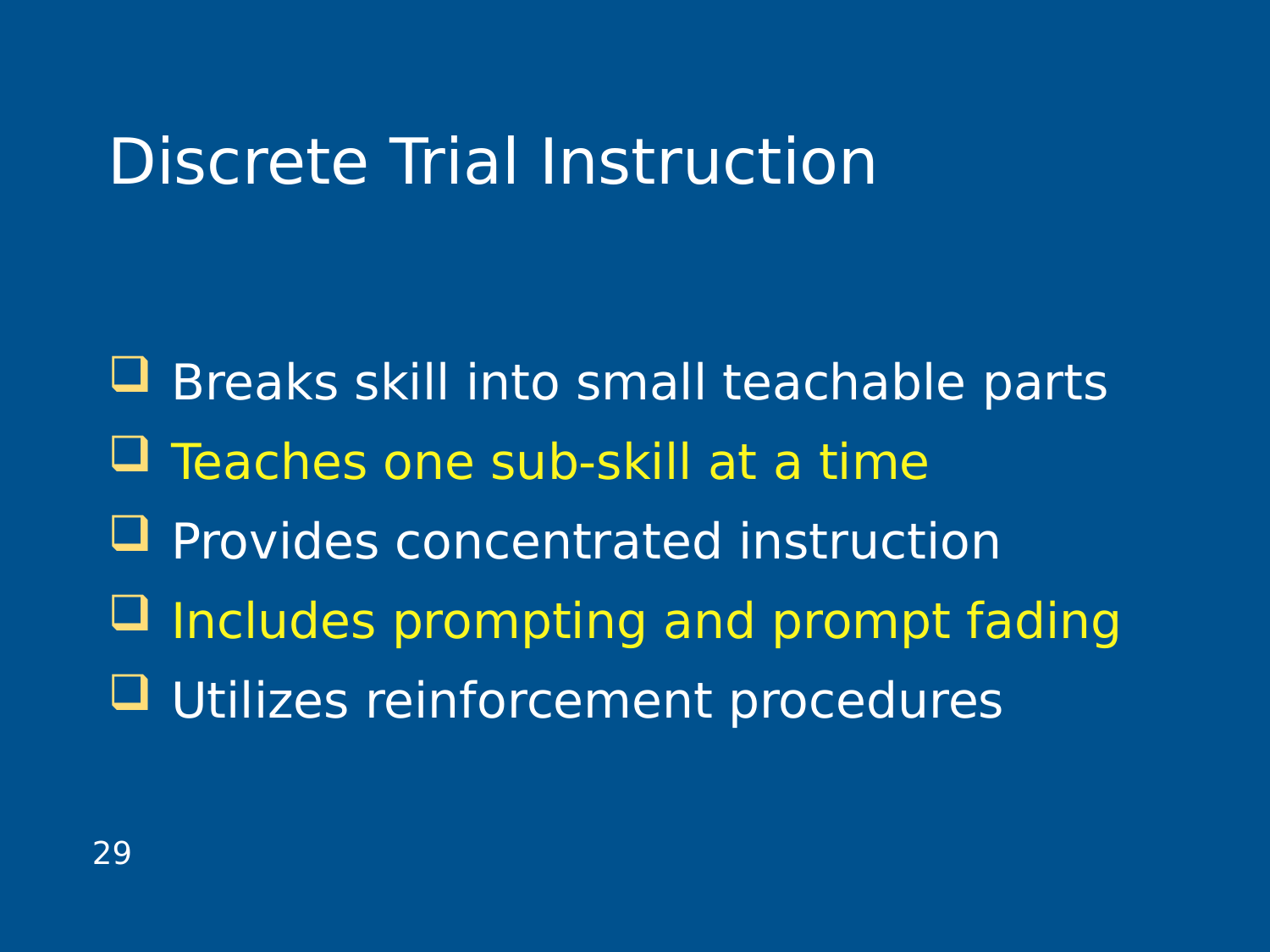

# Discrete Trial Instruction
 Breaks skill into small teachable parts
 Teaches one sub-skill at a time
 Provides concentrated instruction
 Includes prompting and prompt fading
 Utilizes reinforcement procedures
29